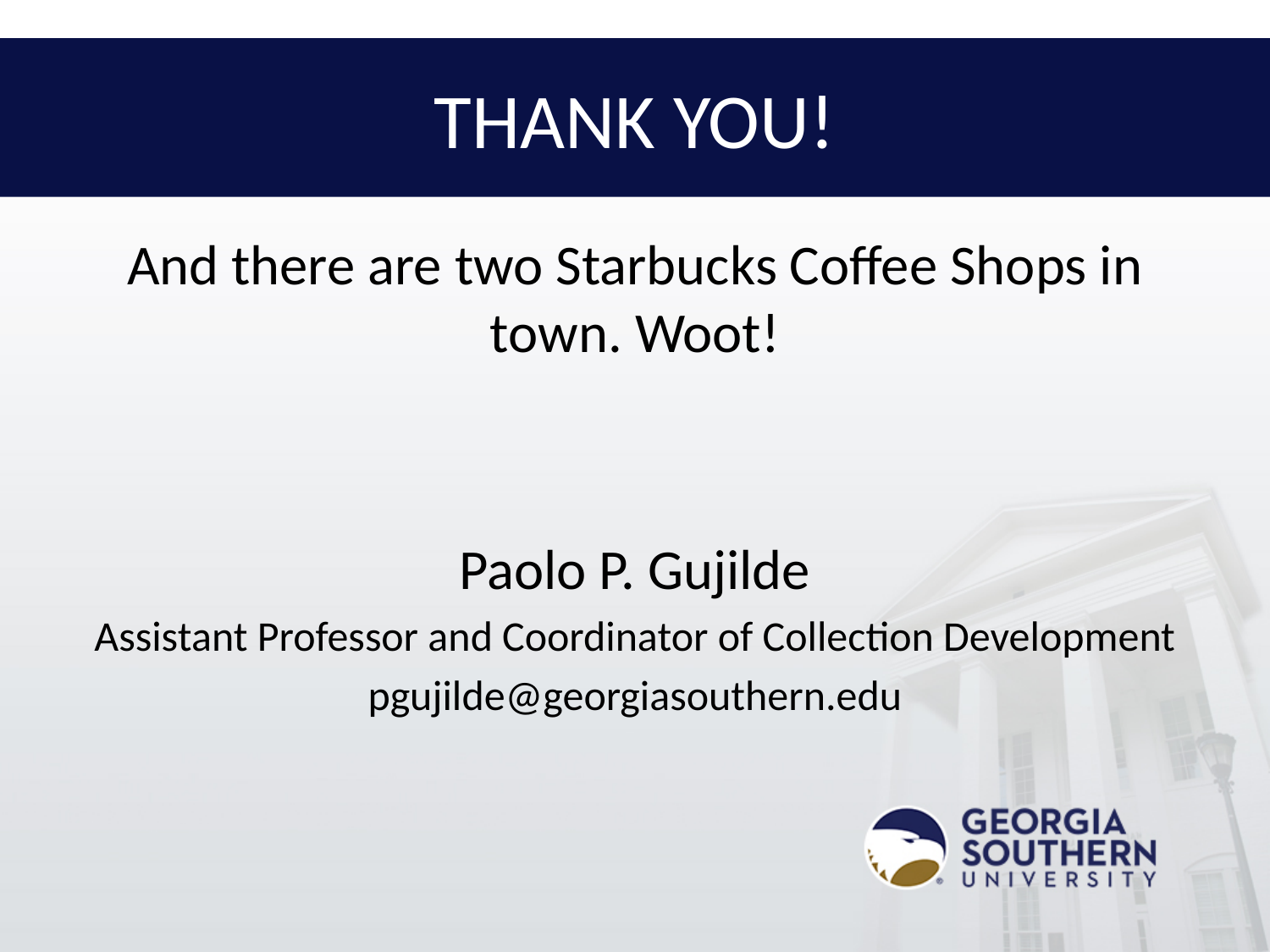

# THANK YOU!
And there are two Starbucks Coffee Shops in town. Woot!

Paolo P. Gujilde
Assistant Professor and Coordinator of Collection Development
pgujilde@georgiasouthern.edu